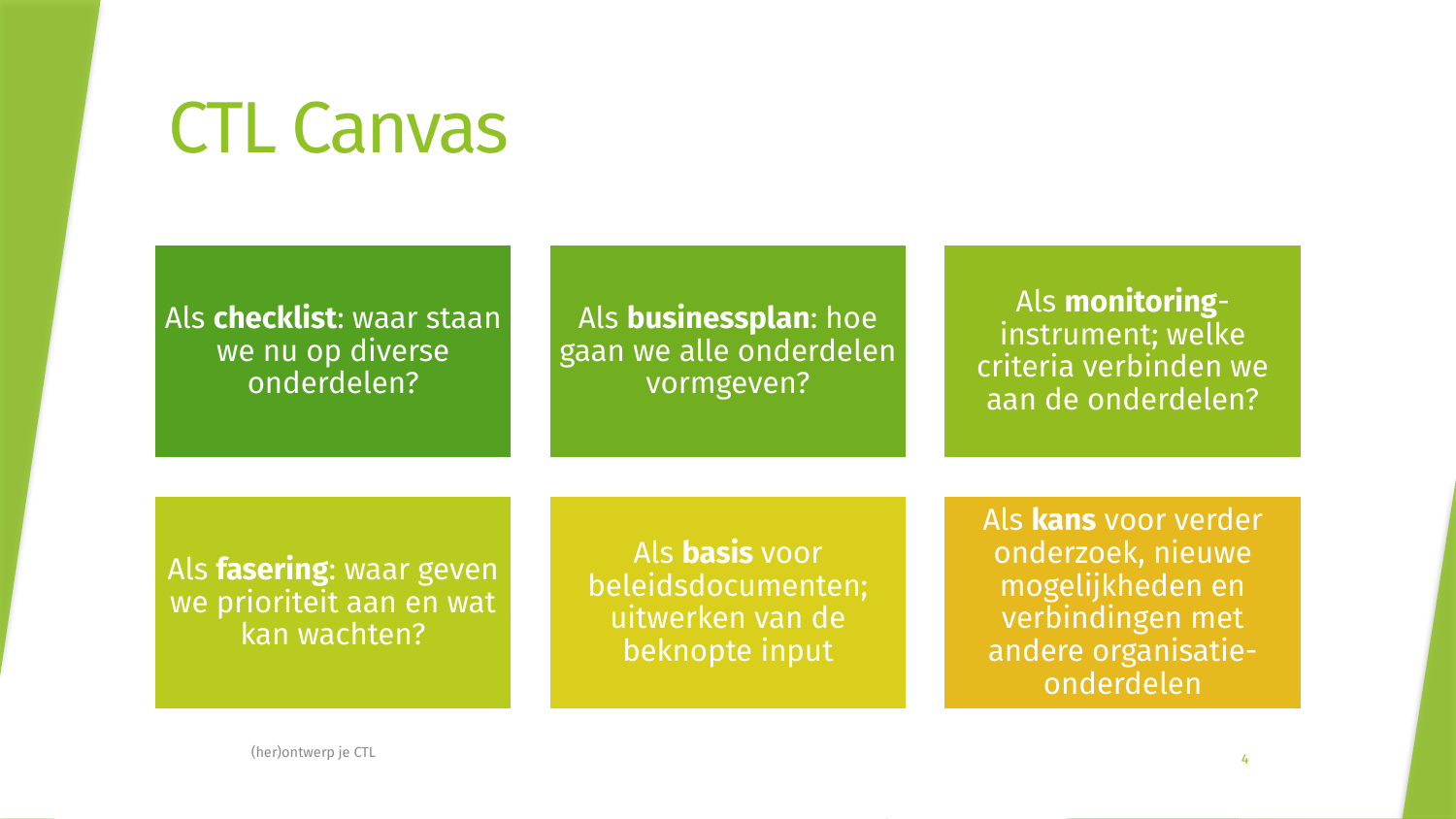

# CTL Canvas
Als checklist: waar staan we nu op diverse onderdelen?
Als businessplan: hoe gaan we alle onderdelen vormgeven?
Als monitoring-instrument; welke criteria verbinden we aan de onderdelen?
Als fasering: waar geven we prioriteit aan en wat kan wachten?
Als basis voor beleidsdocumenten; uitwerken van de beknopte input
Als kans voor verder onderzoek, nieuwe mogelijkheden en verbindingen met andere organisatie-onderdelen

(her)ontwerp je CTL

4